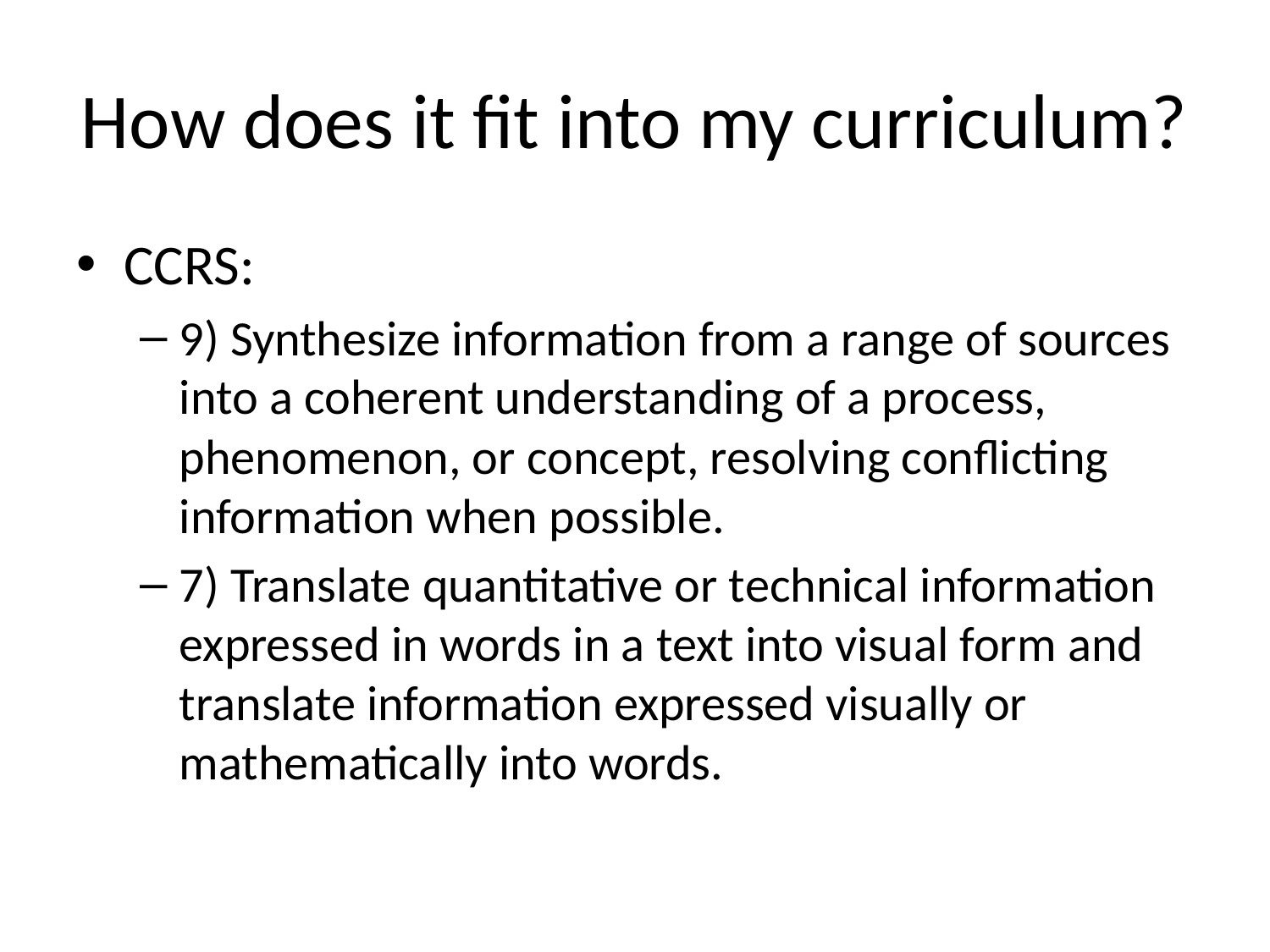

# How does it fit into my curriculum?
CCRS:
9) Synthesize information from a range of sources into a coherent understanding of a process, phenomenon, or concept, resolving conflicting information when possible.
7) Translate quantitative or technical information expressed in words in a text into visual form and translate information expressed visually or mathematically into words.